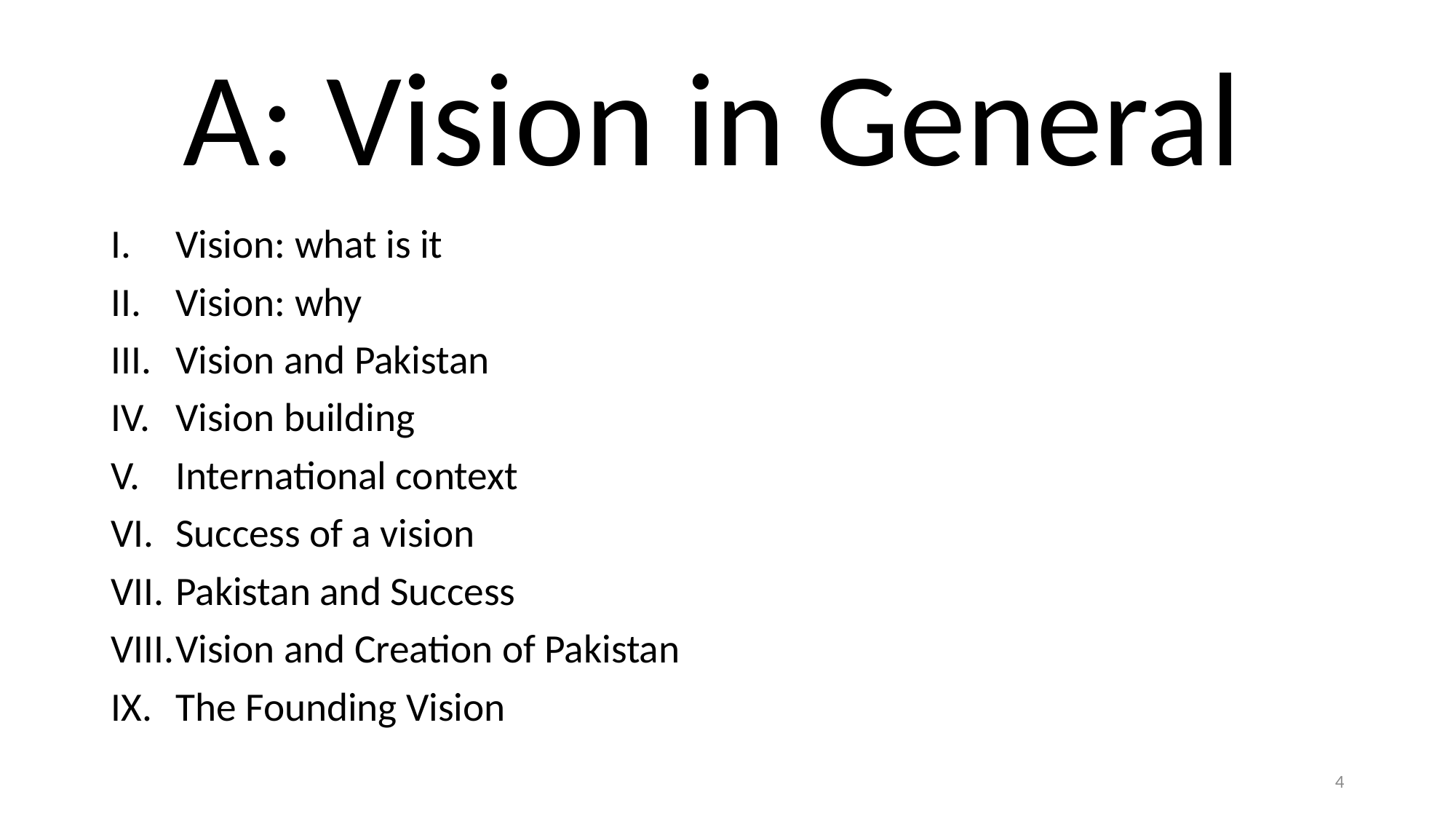

# A: Vision in General
Vision: what is it
Vision: why
Vision and Pakistan
Vision building
International context
Success of a vision
Pakistan and Success
Vision and Creation of Pakistan
The Founding Vision

4